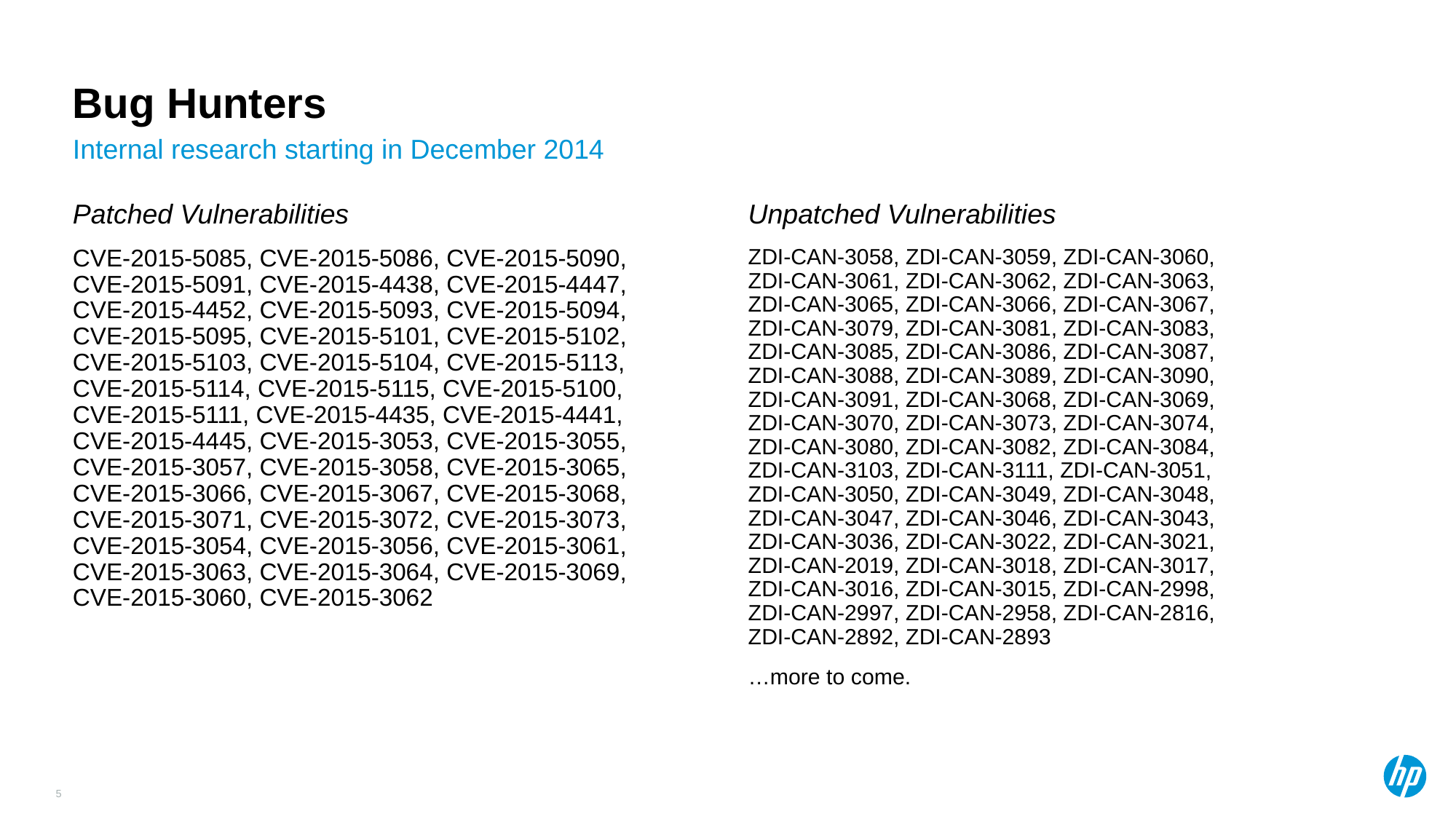

# Bug Hunters
Internal research starting in December 2014
Patched Vulnerabilities
Unpatched Vulnerabilities
CVE-2015-5085, CVE-2015-5086, CVE-2015-5090, CVE-2015-5091, CVE-2015-4438, CVE-2015-4447, CVE-2015-4452, CVE-2015-5093, CVE-2015-5094, CVE-2015-5095, CVE-2015-5101, CVE-2015-5102, CVE-2015-5103, CVE-2015-5104, CVE-2015-5113, CVE-2015-5114, CVE-2015-5115, CVE-2015-5100, CVE-2015-5111, CVE-2015-4435, CVE-2015-4441, CVE-2015-4445, CVE-2015-3053, CVE-2015-3055, CVE-2015-3057, CVE-2015-3058, CVE-2015-3065, CVE-2015-3066, CVE-2015-3067, CVE-2015-3068, CVE-2015-3071, CVE-2015-3072, CVE-2015-3073, CVE-2015-3054, CVE-2015-3056, CVE-2015-3061, CVE-2015-3063, CVE-2015-3064, CVE-2015-3069, CVE-2015-3060, CVE-2015-3062
ZDI-CAN-3058, ZDI-CAN-3059, ZDI-CAN-3060, ZDI-CAN-3061, ZDI-CAN-3062, ZDI-CAN-3063, ZDI-CAN-3065, ZDI-CAN-3066, ZDI-CAN-3067, ZDI-CAN-3079, ZDI-CAN-3081, ZDI-CAN-3083, ZDI-CAN-3085, ZDI-CAN-3086, ZDI-CAN-3087, ZDI-CAN-3088, ZDI-CAN-3089, ZDI-CAN-3090, ZDI-CAN-3091, ZDI-CAN-3068, ZDI-CAN-3069, ZDI-CAN-3070, ZDI-CAN-3073, ZDI-CAN-3074, ZDI-CAN-3080, ZDI-CAN-3082, ZDI-CAN-3084, ZDI-CAN-3103, ZDI-CAN-3111, ZDI-CAN-3051, ZDI-CAN-3050, ZDI-CAN-3049, ZDI-CAN-3048, ZDI-CAN-3047, ZDI-CAN-3046, ZDI-CAN-3043, ZDI-CAN-3036, ZDI-CAN-3022, ZDI-CAN-3021, ZDI-CAN-2019, ZDI-CAN-3018, ZDI-CAN-3017, ZDI-CAN-3016, ZDI-CAN-3015, ZDI-CAN-2998, ZDI-CAN-2997, ZDI-CAN-2958, ZDI-CAN-2816, ZDI-CAN-2892, ZDI-CAN-2893
…more to come.

5